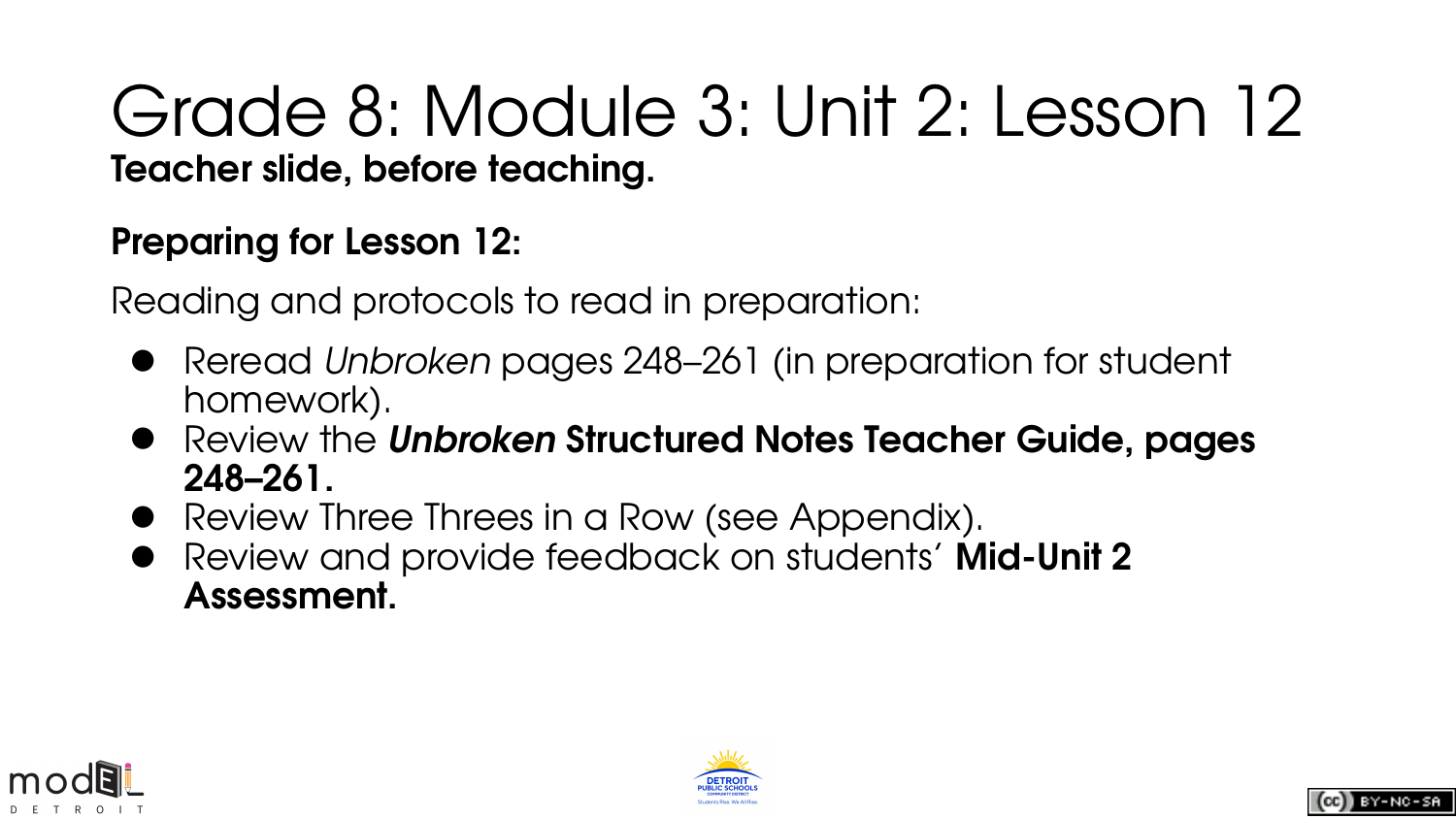

# Grade 8: Module 3: Unit 2: Lesson 12
Teacher slide, before teaching.

Preparing for Lesson 12:
Reading and protocols to read in preparation:
Reread Unbroken pages 248–261 (in preparation for student homework).
Review the Unbroken Structured Notes Teacher Guide, pages 248–261.
Review Three Threes in a Row (see Appendix).
Review and provide feedback on students’ Mid-Unit 2 Assessment.